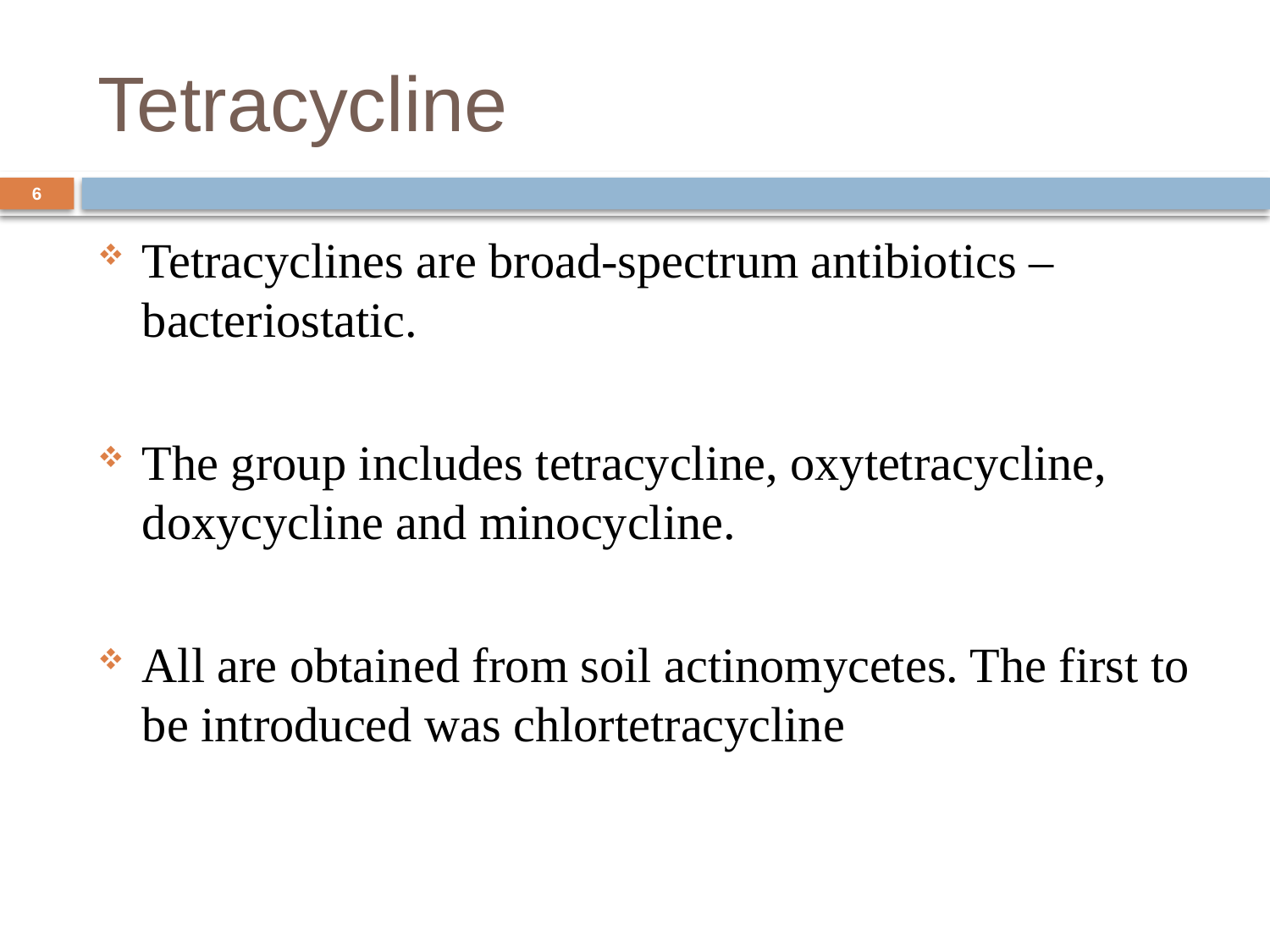

# Tetracycline
6
Tetracyclines are broad-spectrum antibiotics – bacteriostatic.

The group includes tetracycline, oxytetracycline, doxycycline and minocycline.

All are obtained from soil actinomycetes. The first to be introduced was chlortetracycline